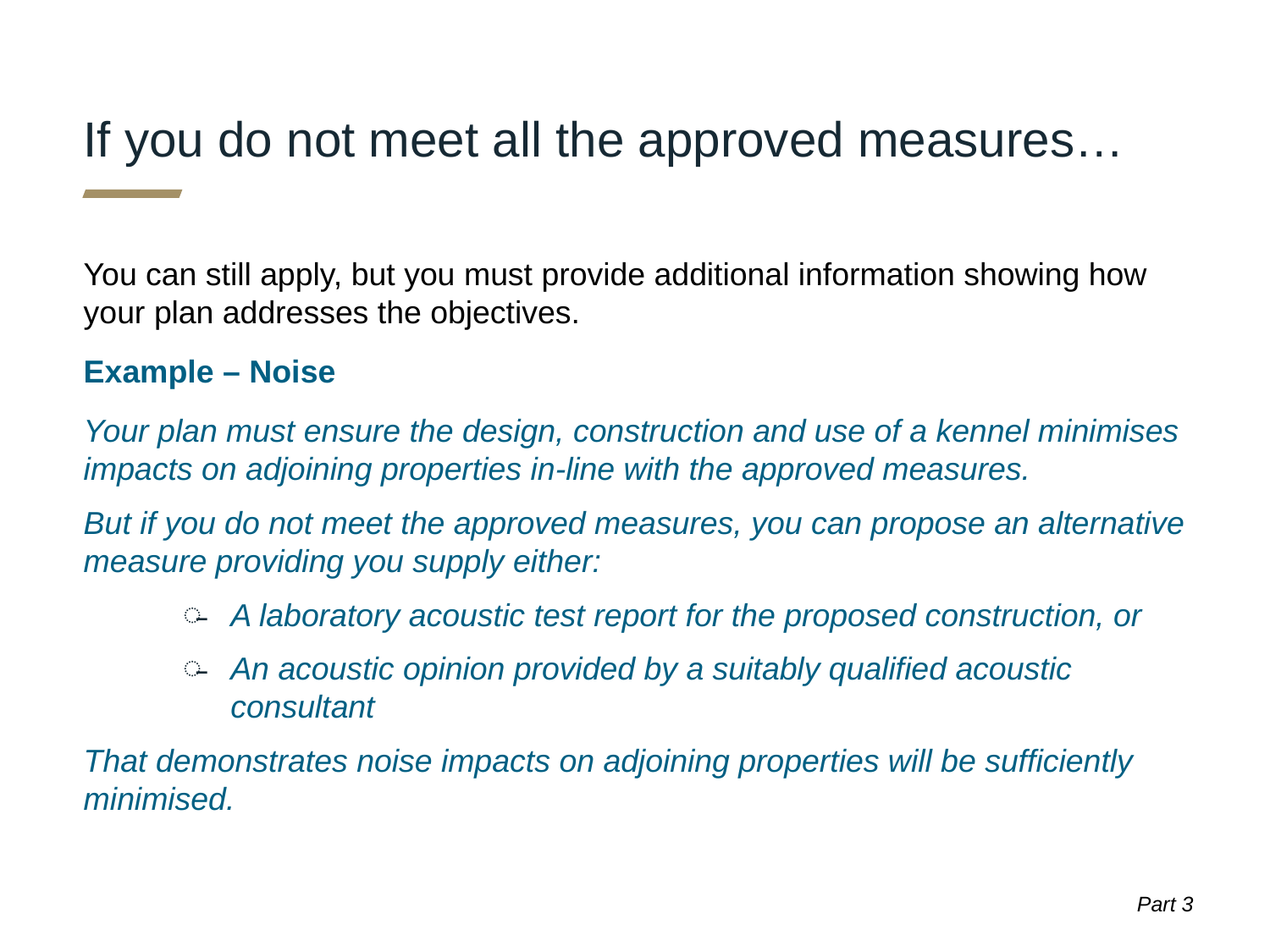

# If you do not meet all the approved measures…
You can still apply, but you must provide additional information showing how your plan addresses the objectives.
Example – Noise
Your plan must ensure the design, construction and use of a kennel minimises impacts on adjoining properties in-line with the approved measures.
But if you do not meet the approved measures, you can propose an alternative measure providing you supply either:
A laboratory acoustic test report for the proposed construction, or
An acoustic opinion provided by a suitably qualified acoustic consultant
That demonstrates noise impacts on adjoining properties will be sufficiently minimised.

Part 3